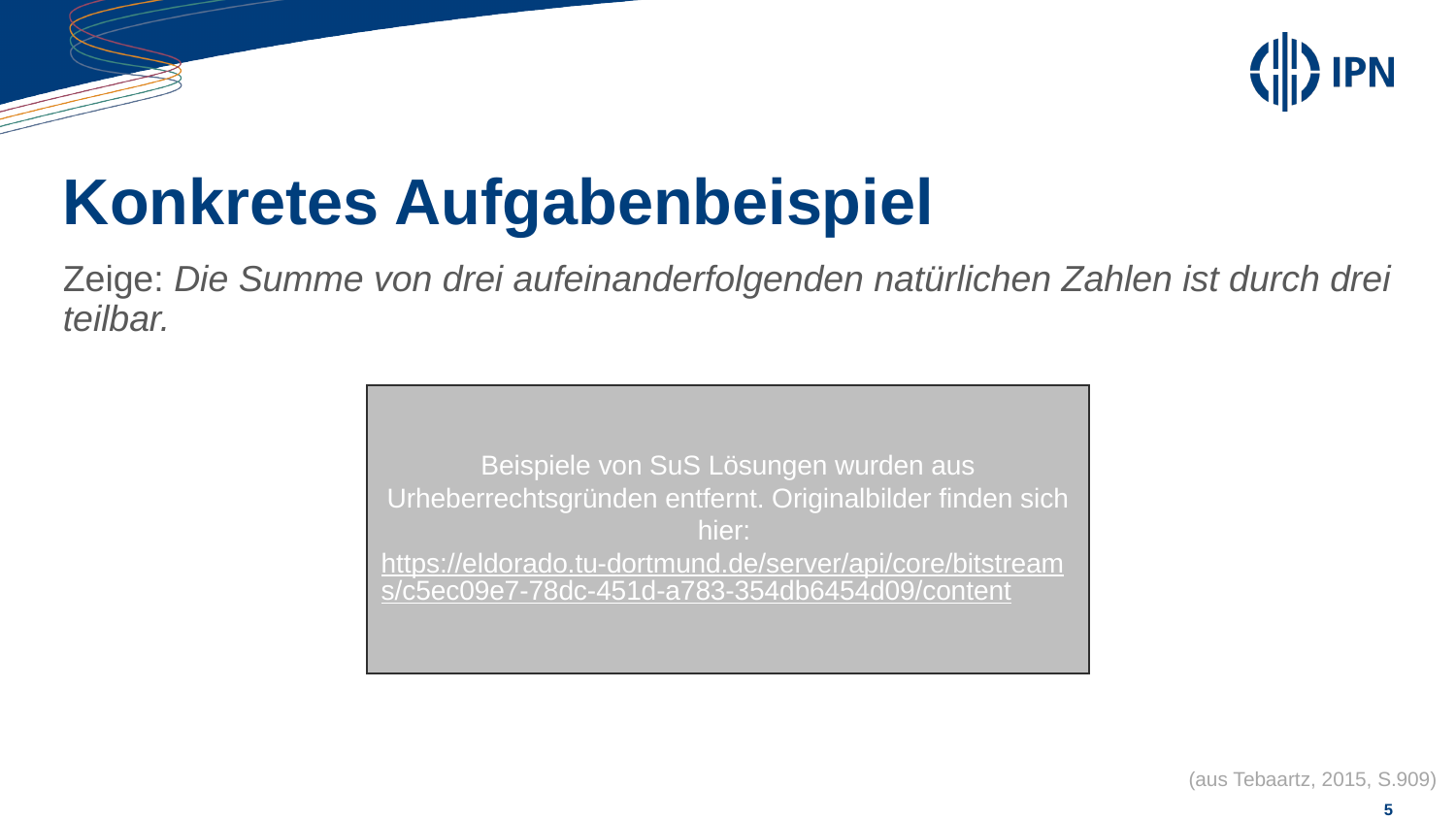

# Konkretes Aufgabenbeispiel
Zeige: Die Summe von drei aufeinanderfolgenden natürlichen Zahlen ist durch drei teilbar.
Beispiele von SuS Lösungen wurden aus Urheberrechtsgründen entfernt. Originalbilder finden sich hier: https://eldorado.tu-dortmund.de/server/api/core/bitstreams/c5ec09e7-78dc-451d-a783-354db6454d09/content
(aus Tebaartz, 2015, S.909)

5